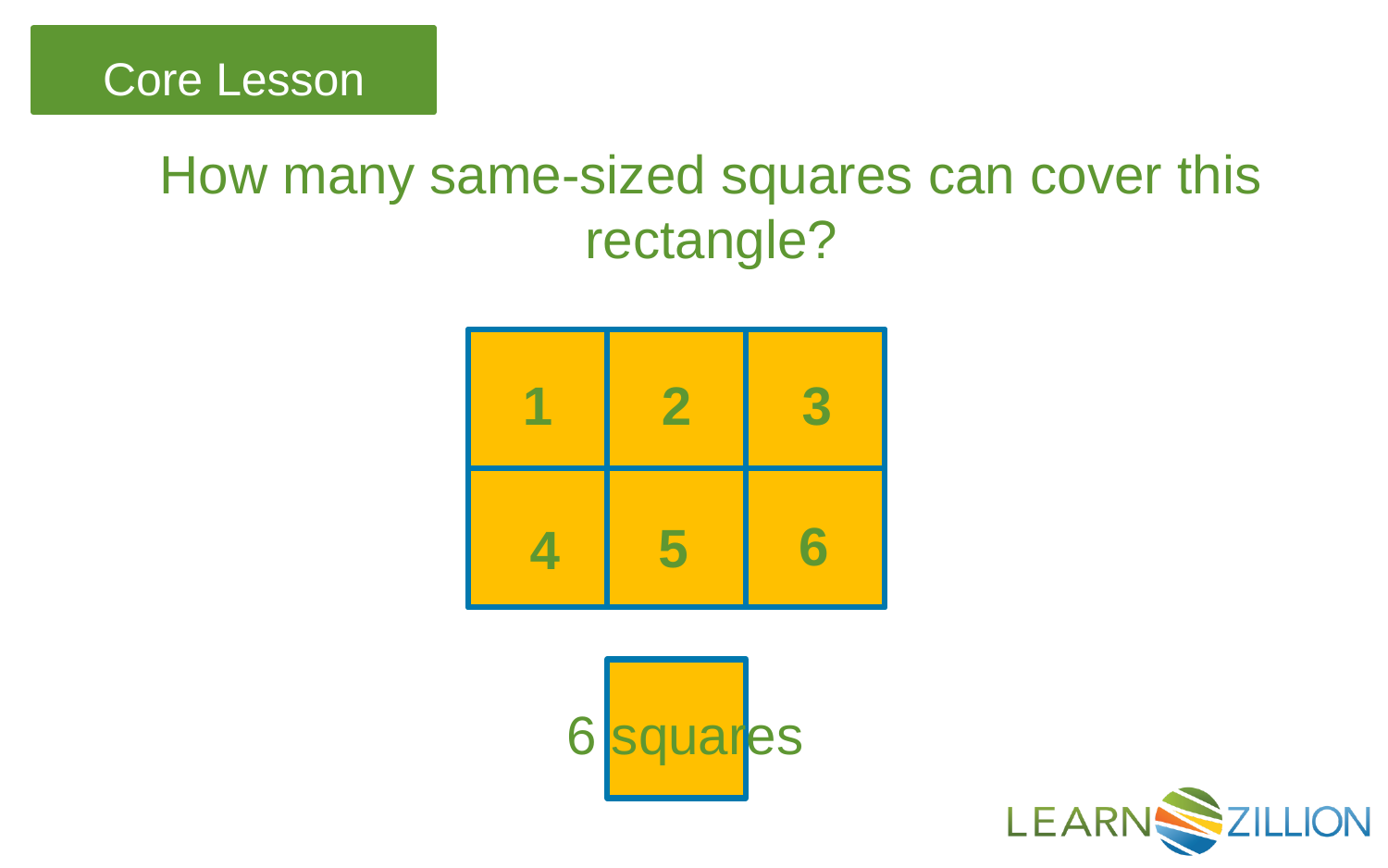

How many same-sized squares can cover this rectangle?

1
2
3

6
5
4

6 squares